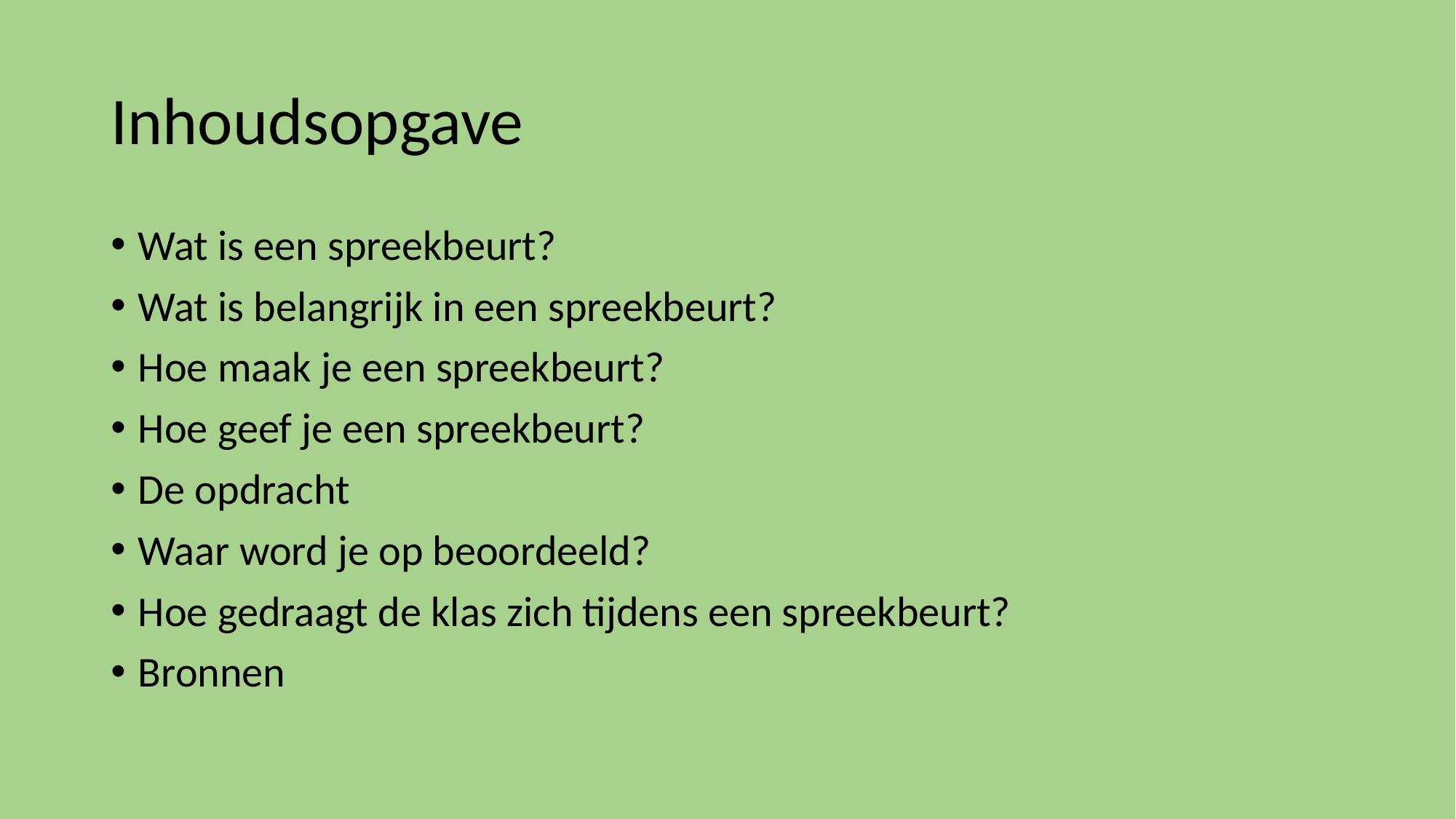

# Inhoudsopgave
Wat is een spreekbeurt?
Wat is belangrijk in een spreekbeurt?
Hoe maak je een spreekbeurt?
Hoe geef je een spreekbeurt?
De opdracht
Waar word je op beoordeeld?
Hoe gedraagt de klas zich tijdens een spreekbeurt?
Bronnen